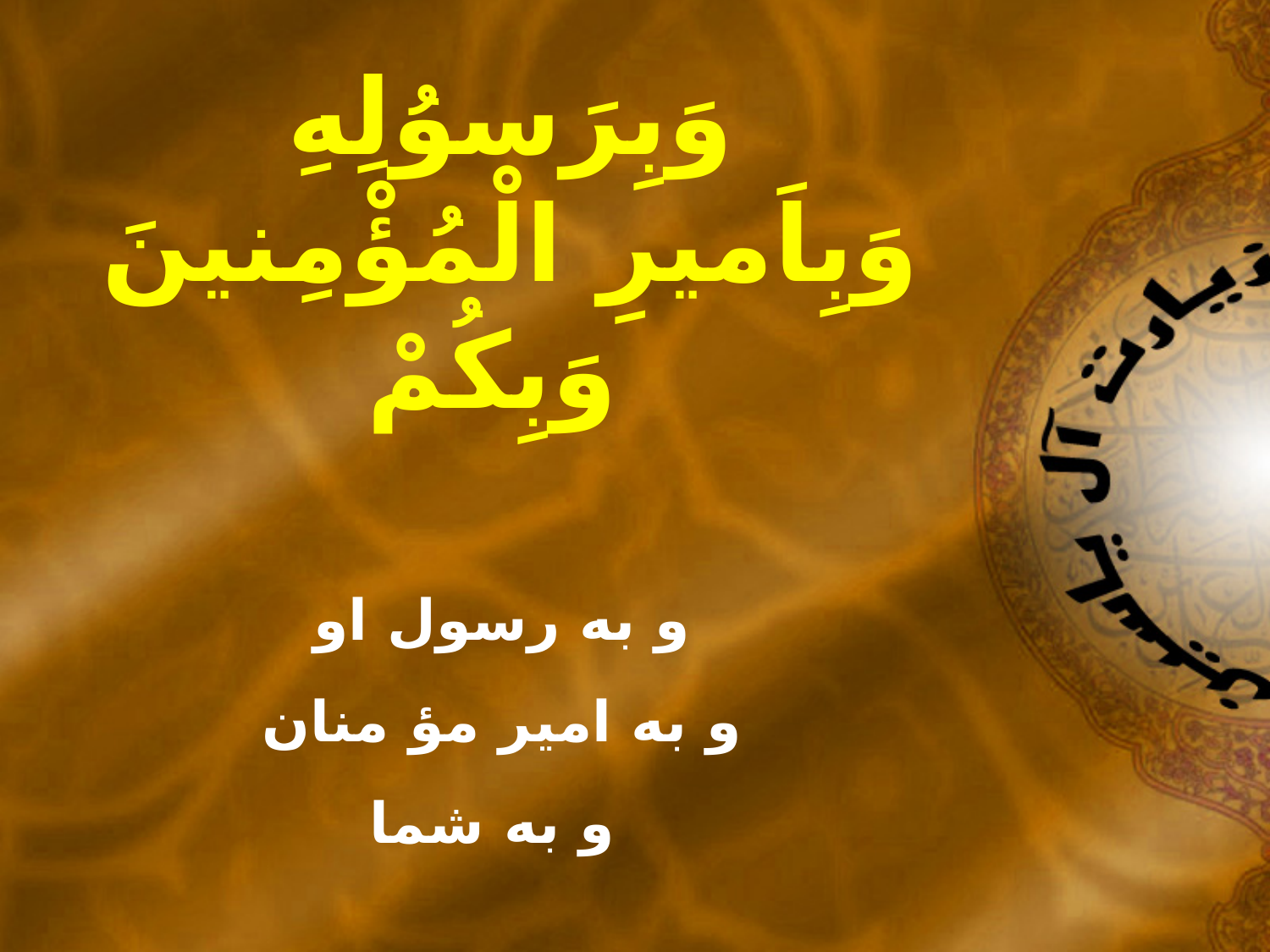

وَبِرَسوُلِهِ
وَبِاَميرِ الْمُؤْمِنينَ
وَبِکُمْ
و به رسول او
و به امير مؤ منان
و به شما